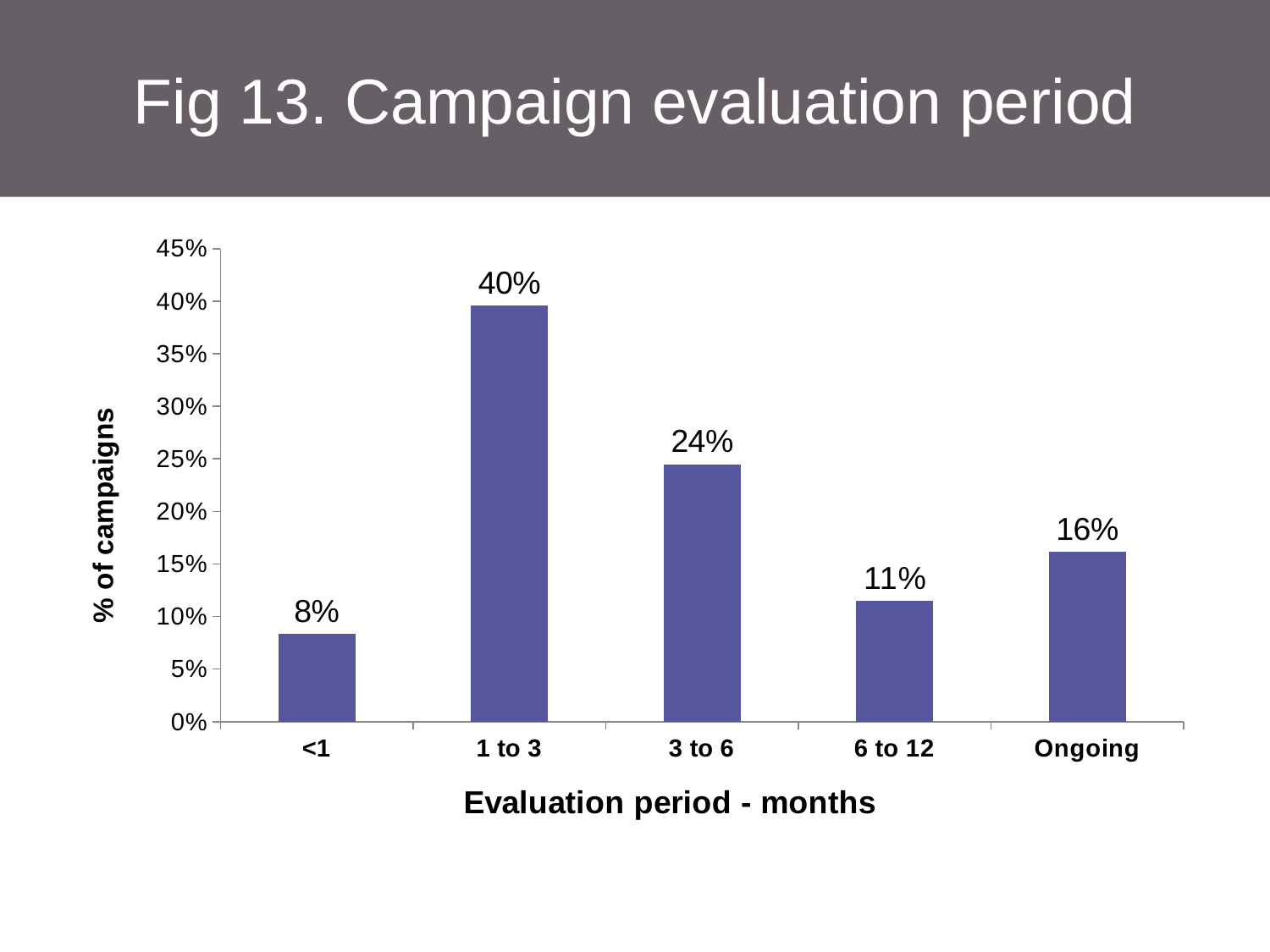

# Fig 13. Campaign evaluation period

### Chart

| Category | % Campaigns |
|---|---|
| <1 | 0.0833333333333333 |
| 1 to 3 | 0.395833333333333 |
| 3 to 6 | 0.244791666666667 |
| 6 to 12 | 0.114583333333333 |
| Ongoing | 0.161458333333333 |